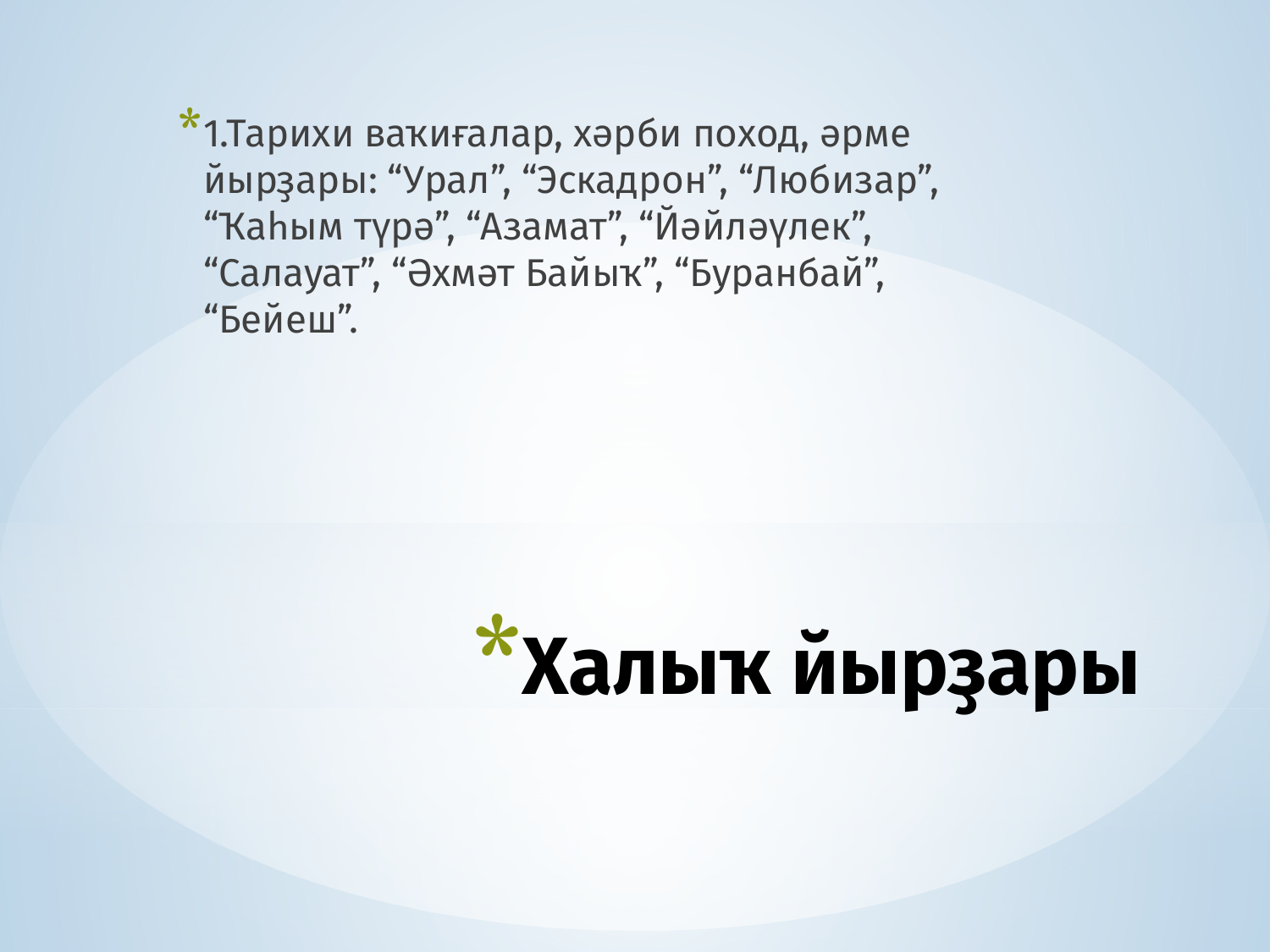

1.Тарихи ваҡиғалар, хәрби поход, әрме йырҙары: “Урал”, “Эскадрон”, “Любизар”, “Ҡаһым түрә”, “Азамат”, “Йәйләүлек”, “Салауат”, “Әхмәт Байыҡ”, “Буранбай”, “Бейеш”.
# Халыҡ йырҙары